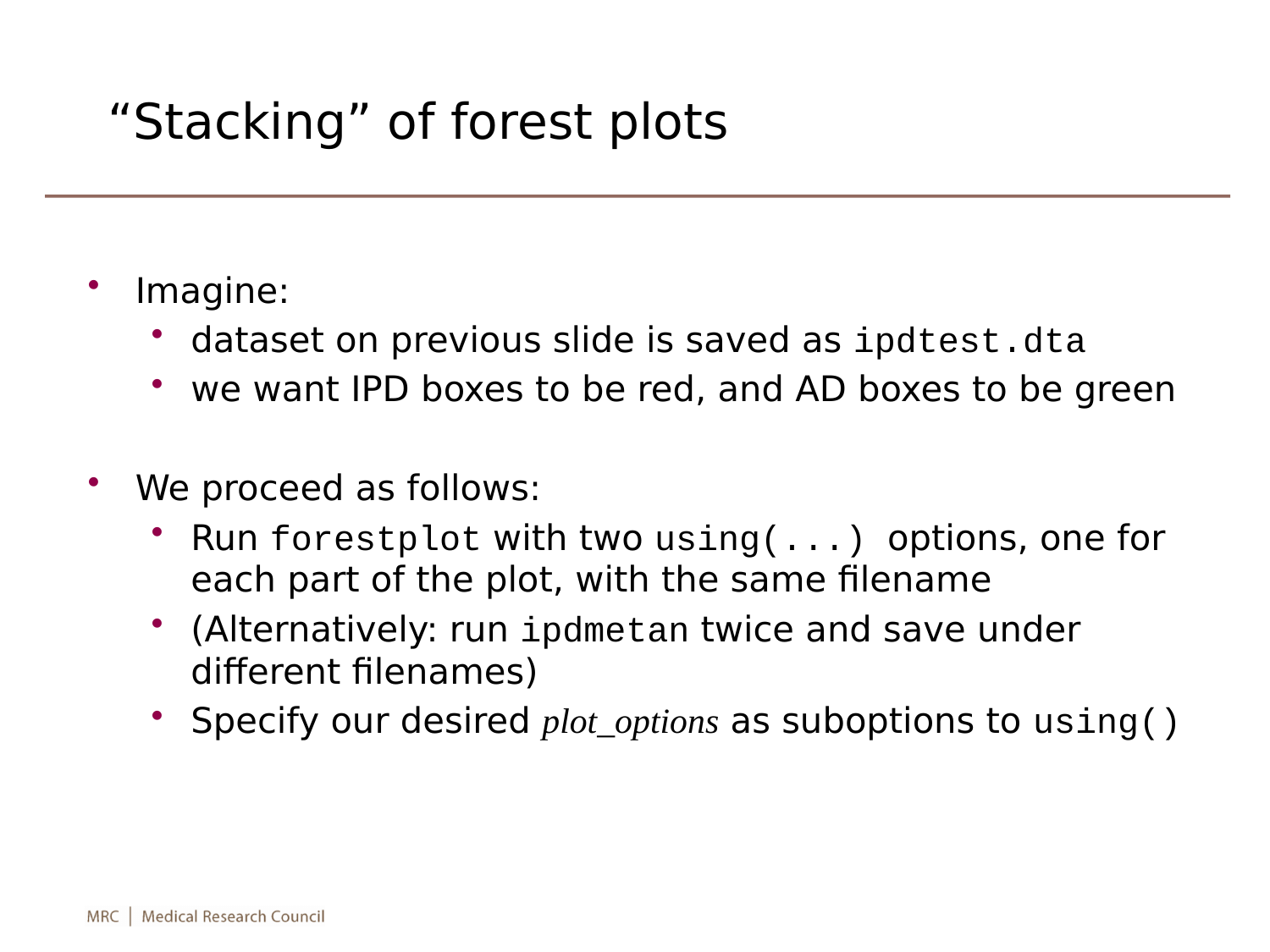

# “Stacking” of forest plots
Imagine:
dataset on previous slide is saved as ipdtest.dta
we want IPD boxes to be red, and AD boxes to be green

We proceed as follows:
Run forestplot with two using(...) options, one for each part of the plot, with the same filename
(Alternatively: run ipdmetan twice and save under different filenames)
Specify our desired plot_options as suboptions to using()